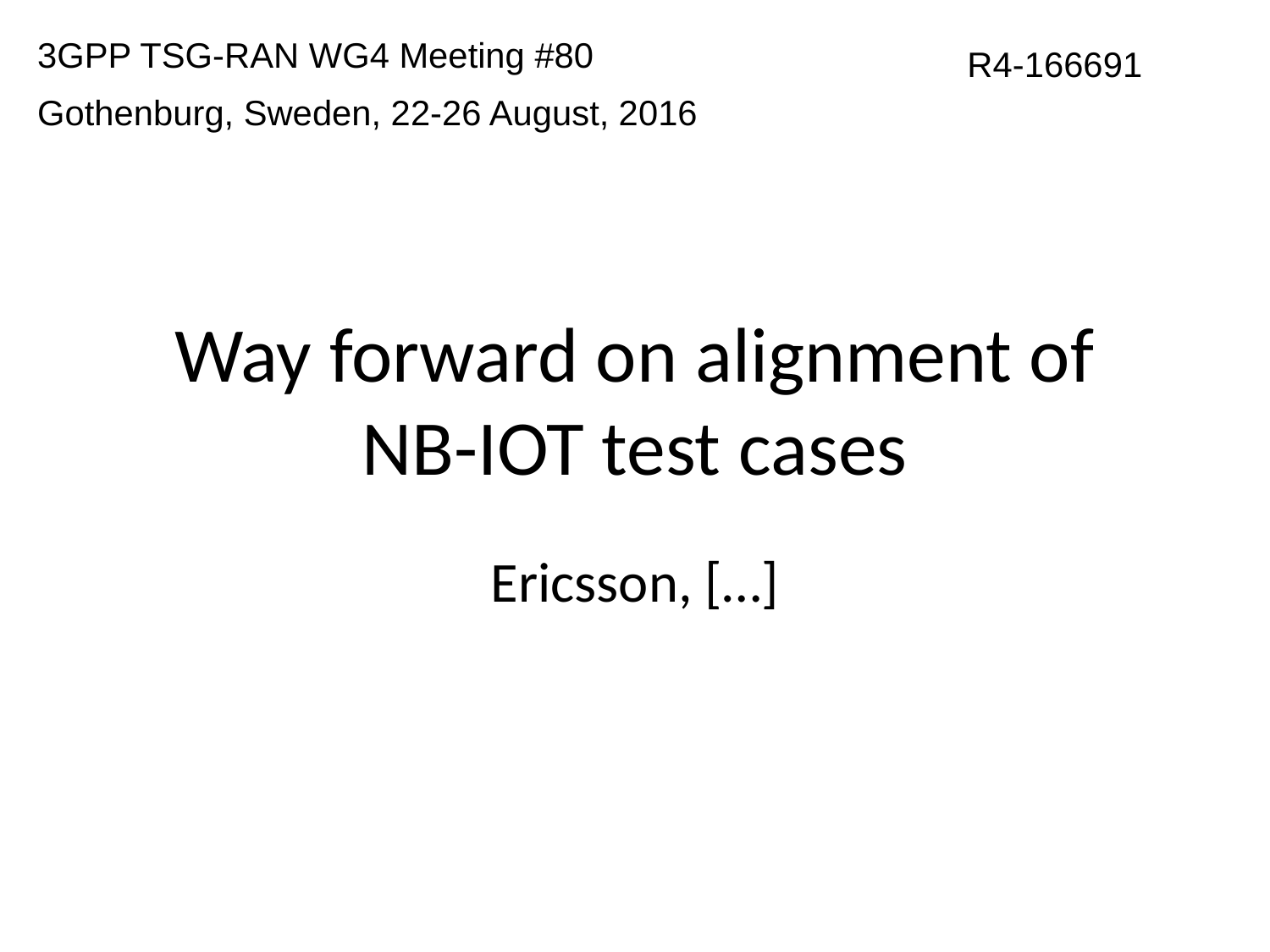

3GPP TSG-RAN WG4 Meeting #80
Gothenburg, Sweden, 22-26 August, 2016
R4-166691
# Way forward on alignment of NB-IOT test cases
Ericsson, […]